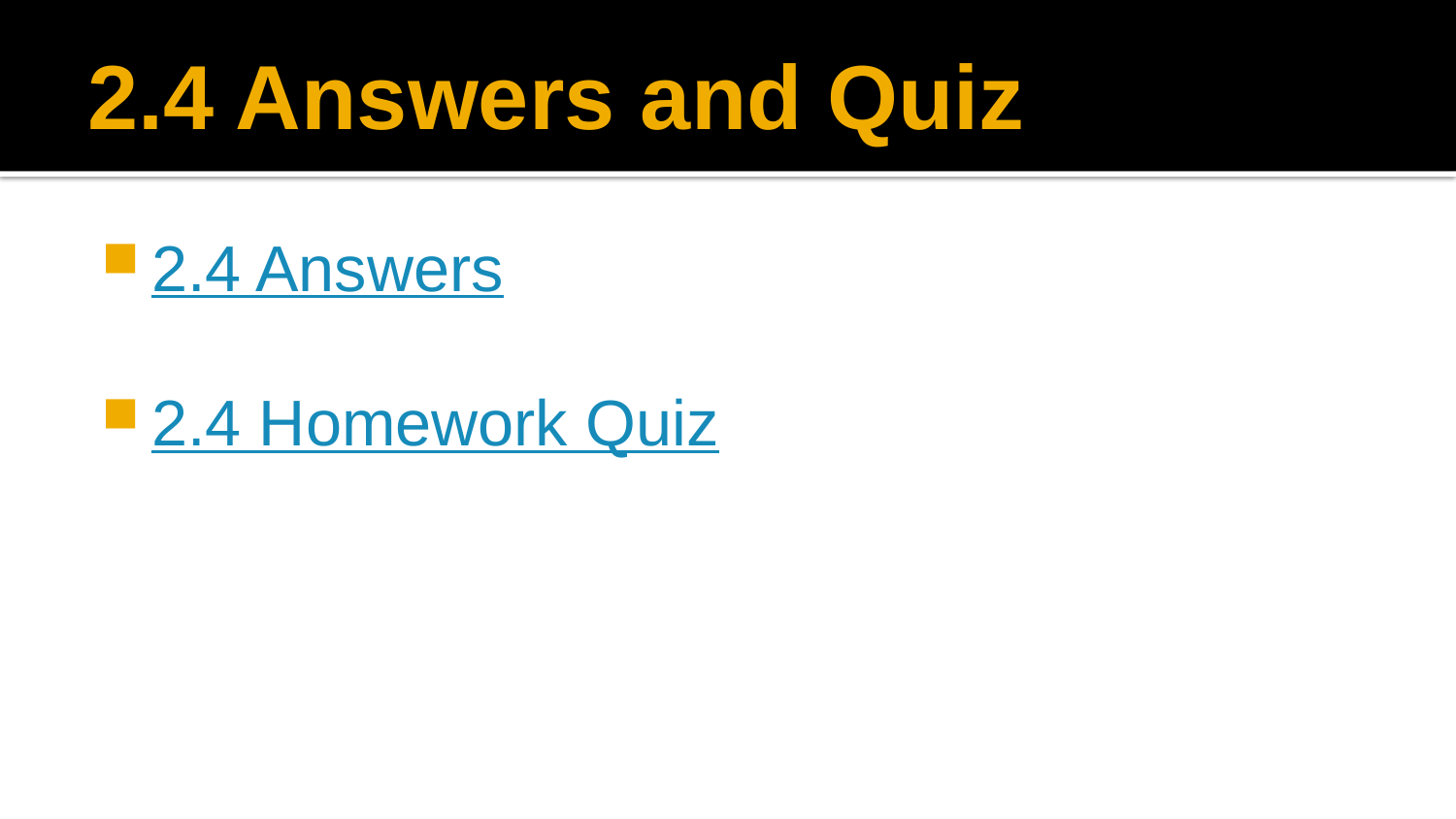

# 2.4 Answers and Quiz
2.4 Answers

2.4 Homework Quiz